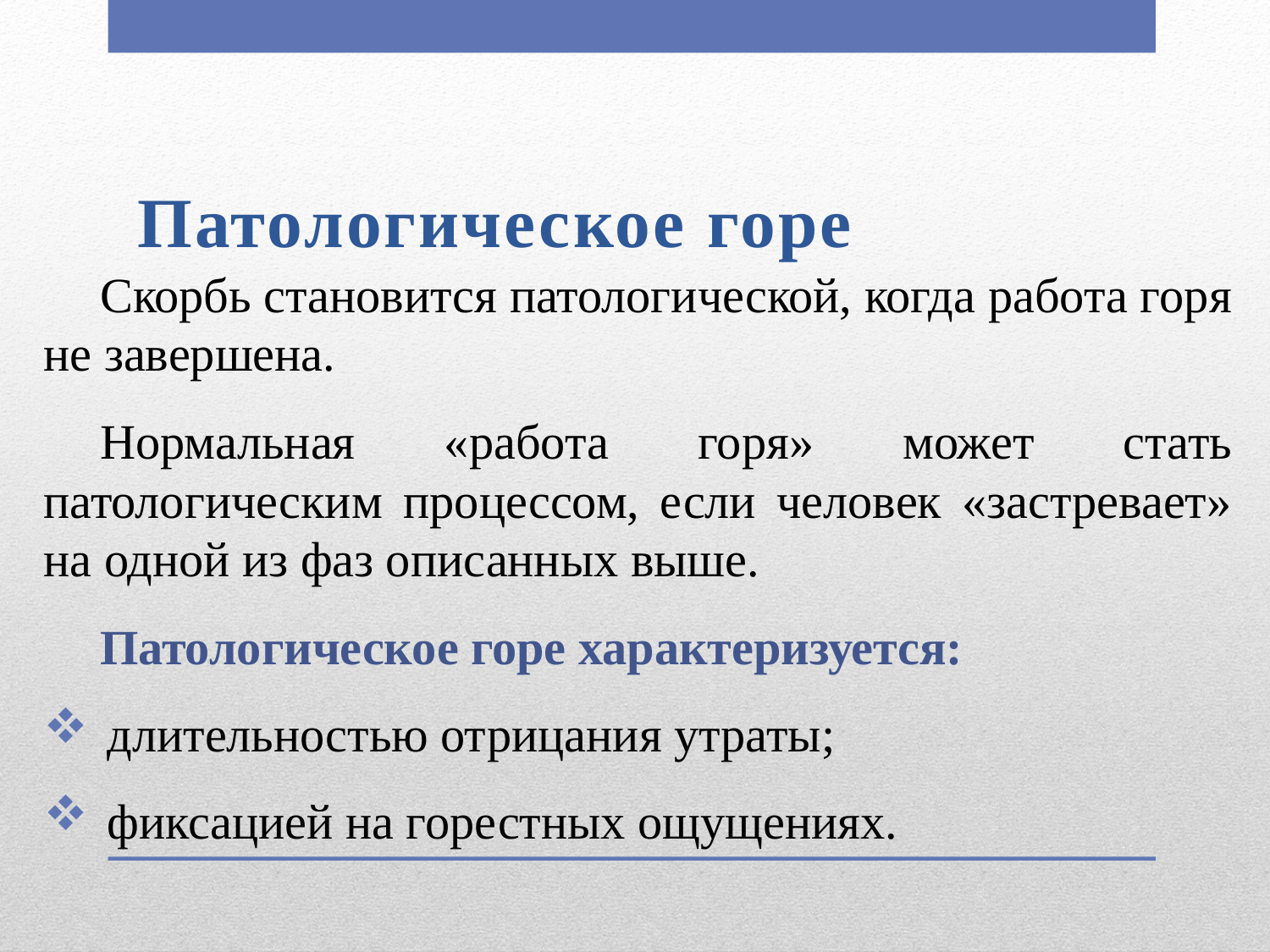

# Патологическое горе
Скорбь становится патологической, когда работа горя не завершена.
Нормальная «работа горя» может стать патологическим процессом, если человек «застревает» на одной из фаз описанных выше.
Патологическое горе характеризуется:
длительностью отрицания утраты;
фиксацией на горестных ощущениях.